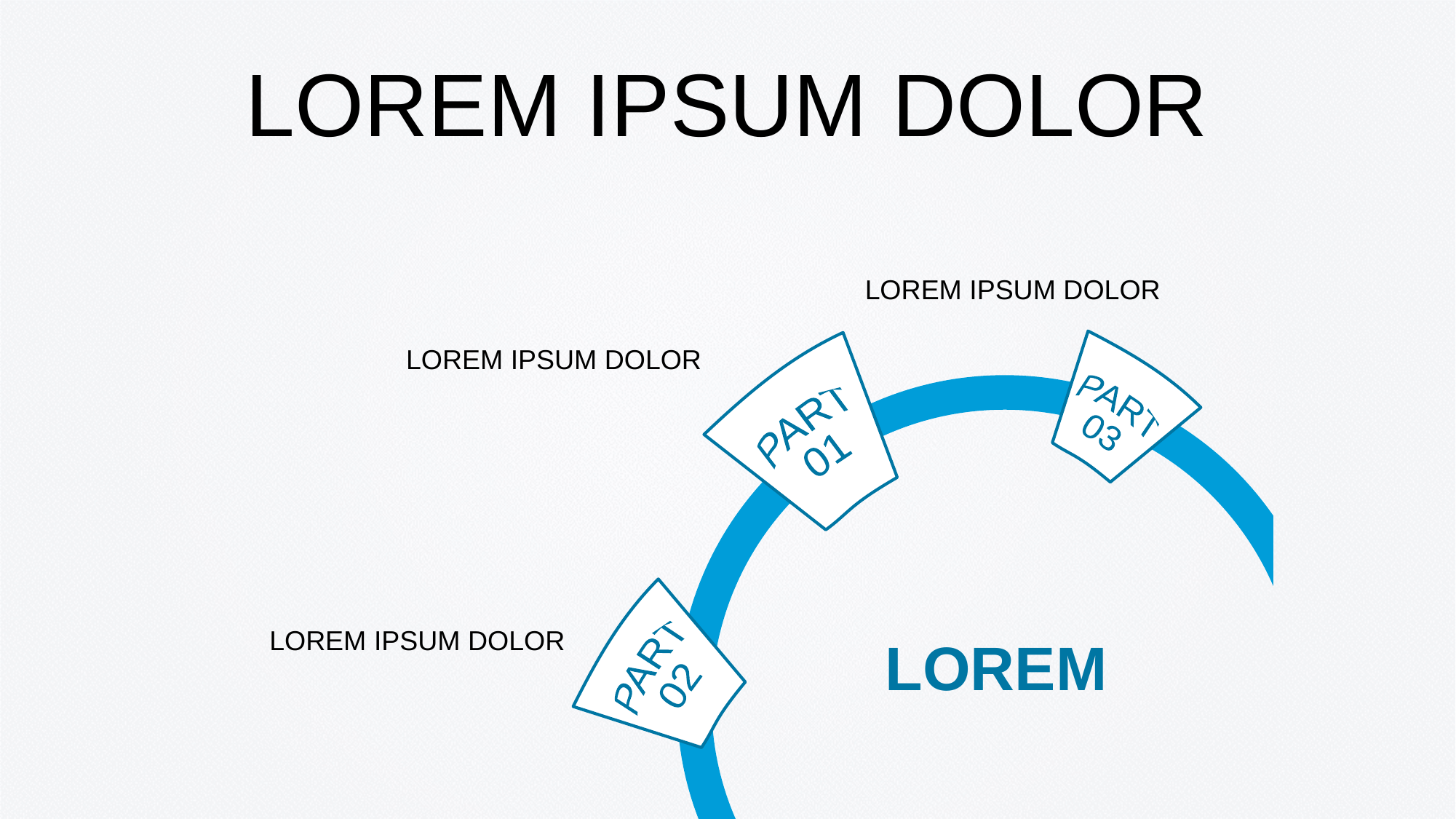

# LOREM IPSUM DOLOR
LOREM IPSUM DOLOR
LOREM IPSUM DOLOR

PART
03
PART
01
LOREM IPSUM DOLOR

LOREM
PART
02